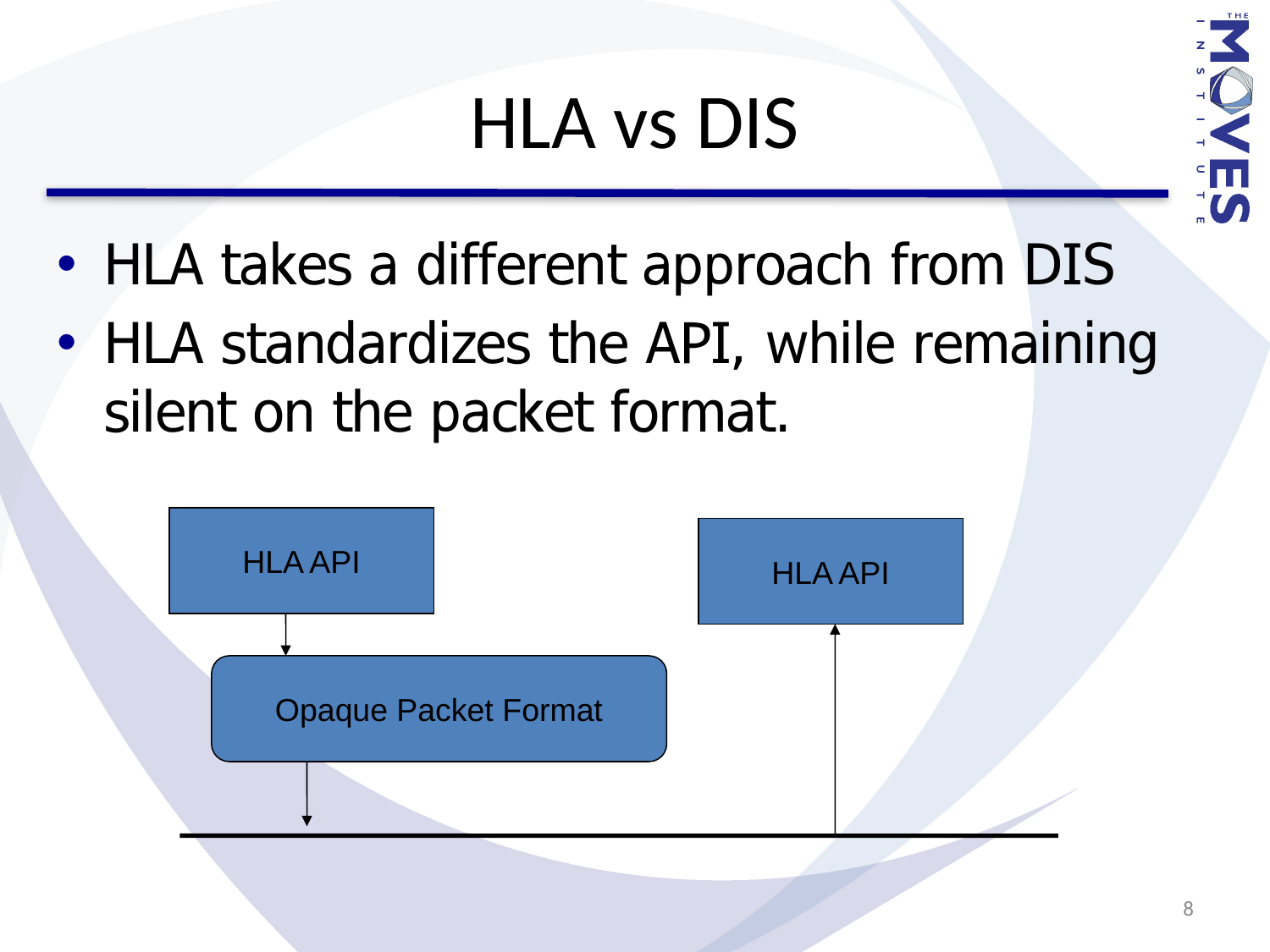

# HLA vs DIS
HLA takes a different approach from DIS
HLA standardizes the API, while remaining silent on the packet format.
HLA API
HLA API

Opaque Packet Format

8